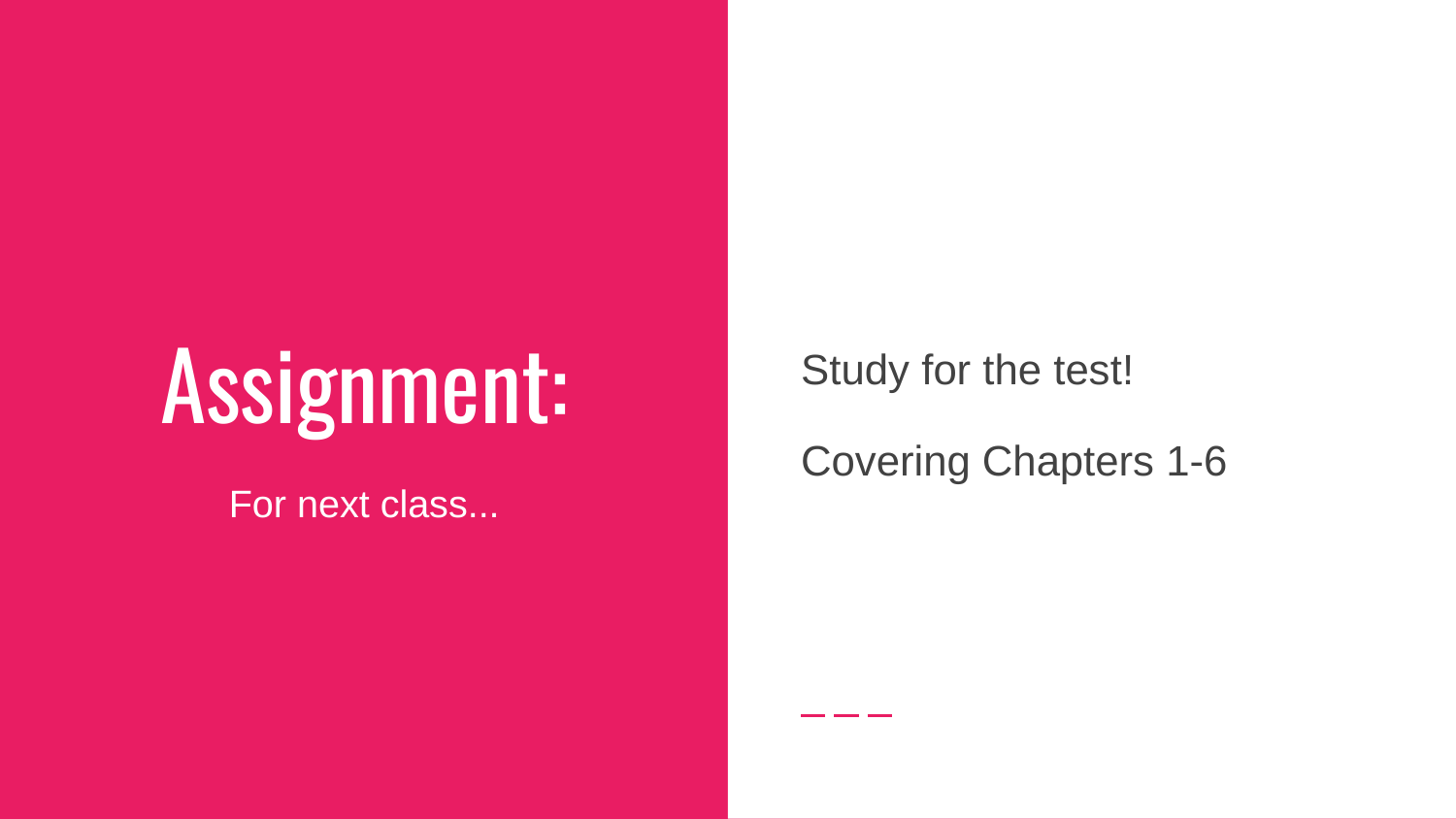

Study for the test!
Covering Chapters 1-6
# Assignment:
For next class...